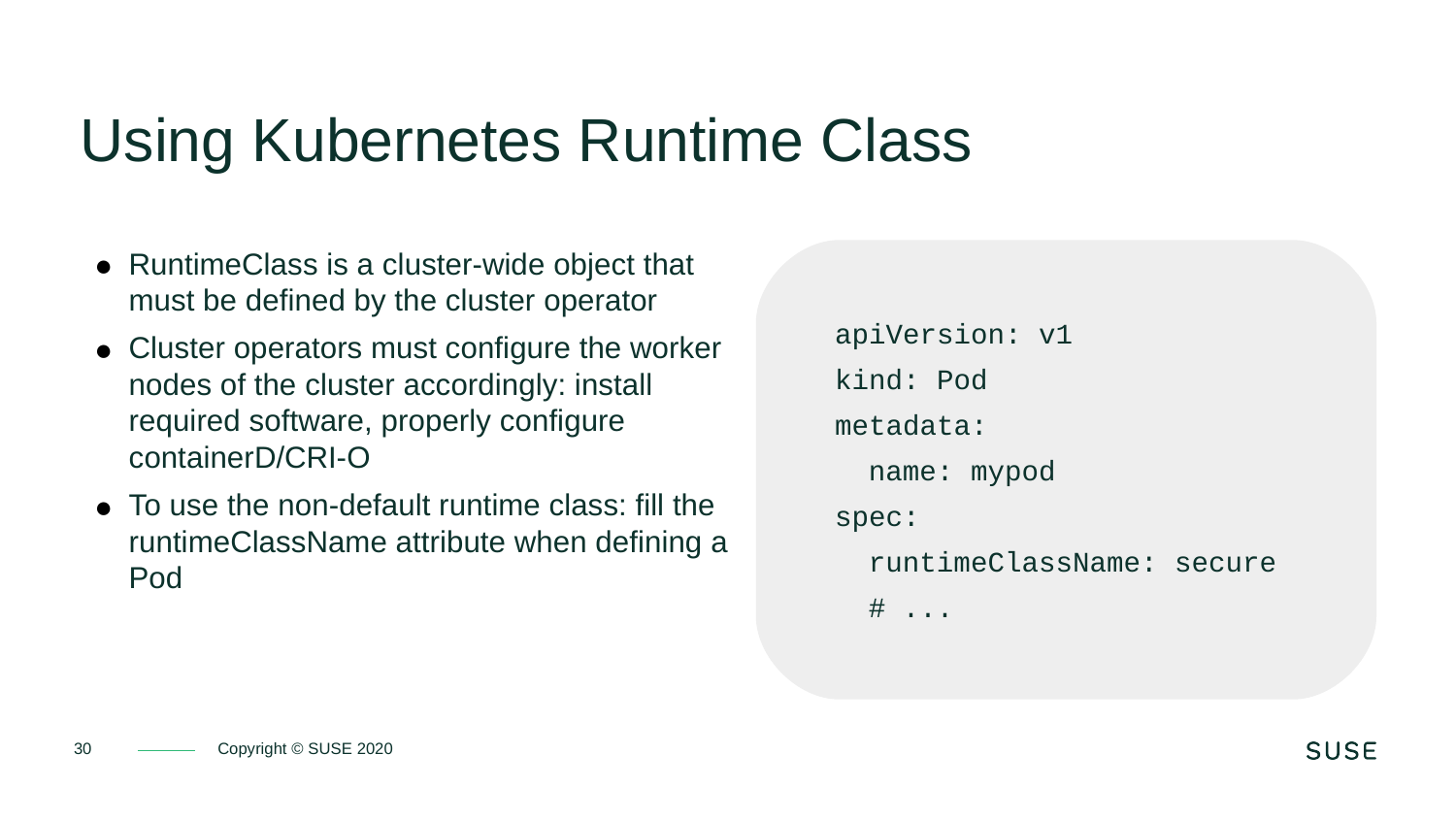

Using Kubernetes Runtime Class
RuntimeClass is a cluster-wide object that must be defined by the cluster operator
Cluster operators must configure the worker nodes of the cluster accordingly: install required software, properly configure containerD/CRI-O
To use the non-default runtime class: fill the runtimeClassName attribute when defining a Pod
apiVersion: v1
kind: Pod
metadata:
  name: mypod
spec:
  runtimeClassName: secure
  # ...